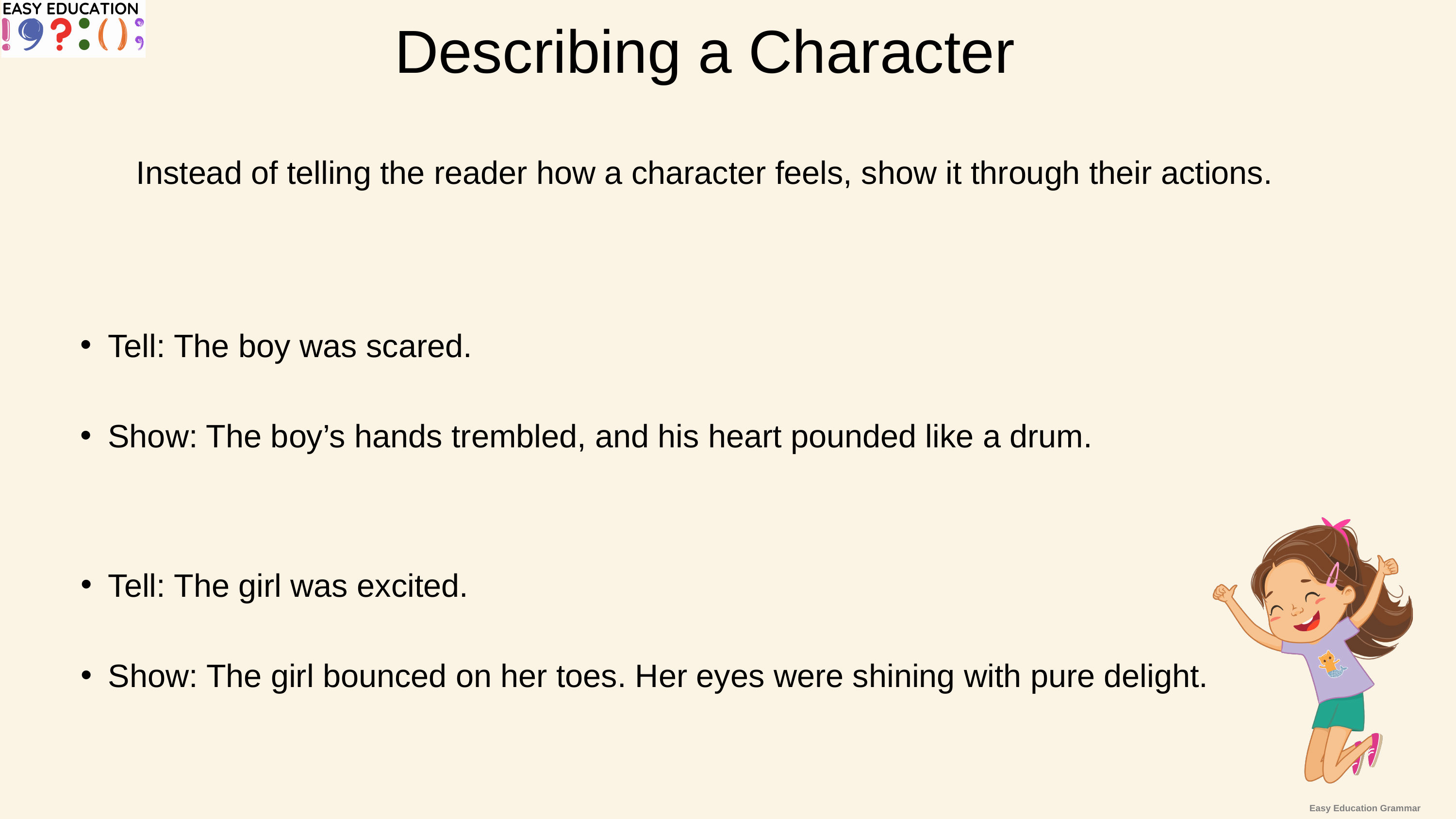

Describing a Character
Instead of telling the reader how a character feels, show it through their actions.

Tell: The boy was scared.

Show: The boy’s hands trembled, and his heart pounded like a drum.

Tell: The girl was excited.

Show: The girl bounced on her toes. Her eyes were shining with pure delight.